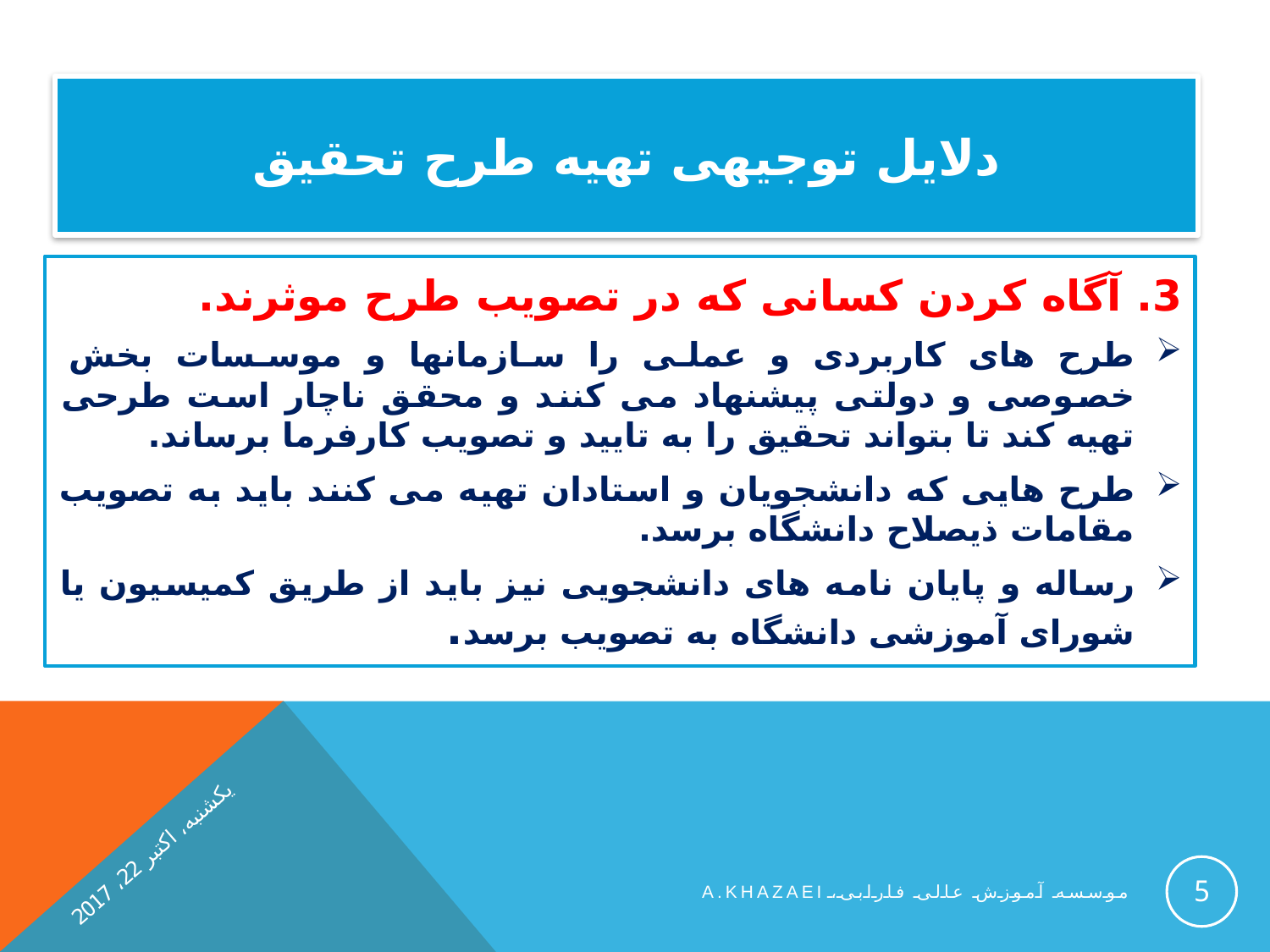

# دلایل توجیهی تهیه طرح تحقیق
3. آگاه کردن کسانی که در تصویب طرح موثرند.
طرح های کاربردی و عملی را سازمانها و موسسات بخش خصوصی و دولتی پیشنهاد می کنند و محقق ناچار است طرحی تهیه کند تا بتواند تحقیق را به تایید و تصویب کارفرما برساند.
طرح هایی که دانشجویان و استادان تهیه می کنند باید به تصویب مقامات ذیصلاح دانشگاه برسد.
رساله و پایان نامه های دانشجویی نیز باید از طریق کمیسیون یا شورای آموزشی دانشگاه به تصویب برسد.
يکشنبه، اکتبر 22، 2017
5
موسسه آموزش عالی فارابی، A.KHAZAEI